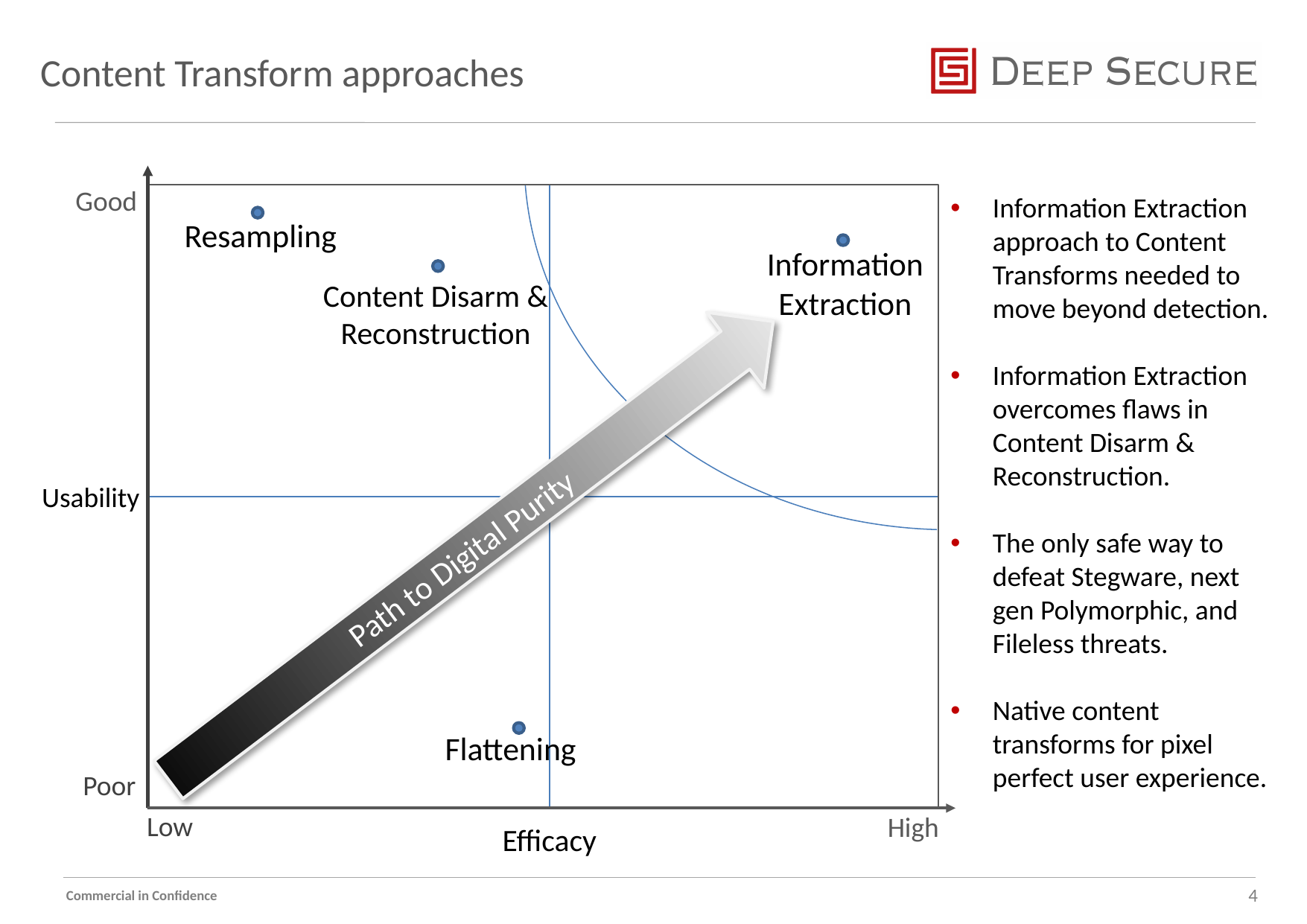

# Content Transform approaches

Good
Information Extraction approach to Content Transforms needed to move beyond detection.

Information Extraction overcomes flaws in Content Disarm & Reconstruction.

The only safe way to defeat Stegware, next gen Polymorphic, and Fileless threats.

Native content transforms for pixel perfect user experience.

Resampling

Information Extraction

Content Disarm & Reconstruction
Usability
Path to Digital Purity

Flattening
Poor
Low
High
Efficacy